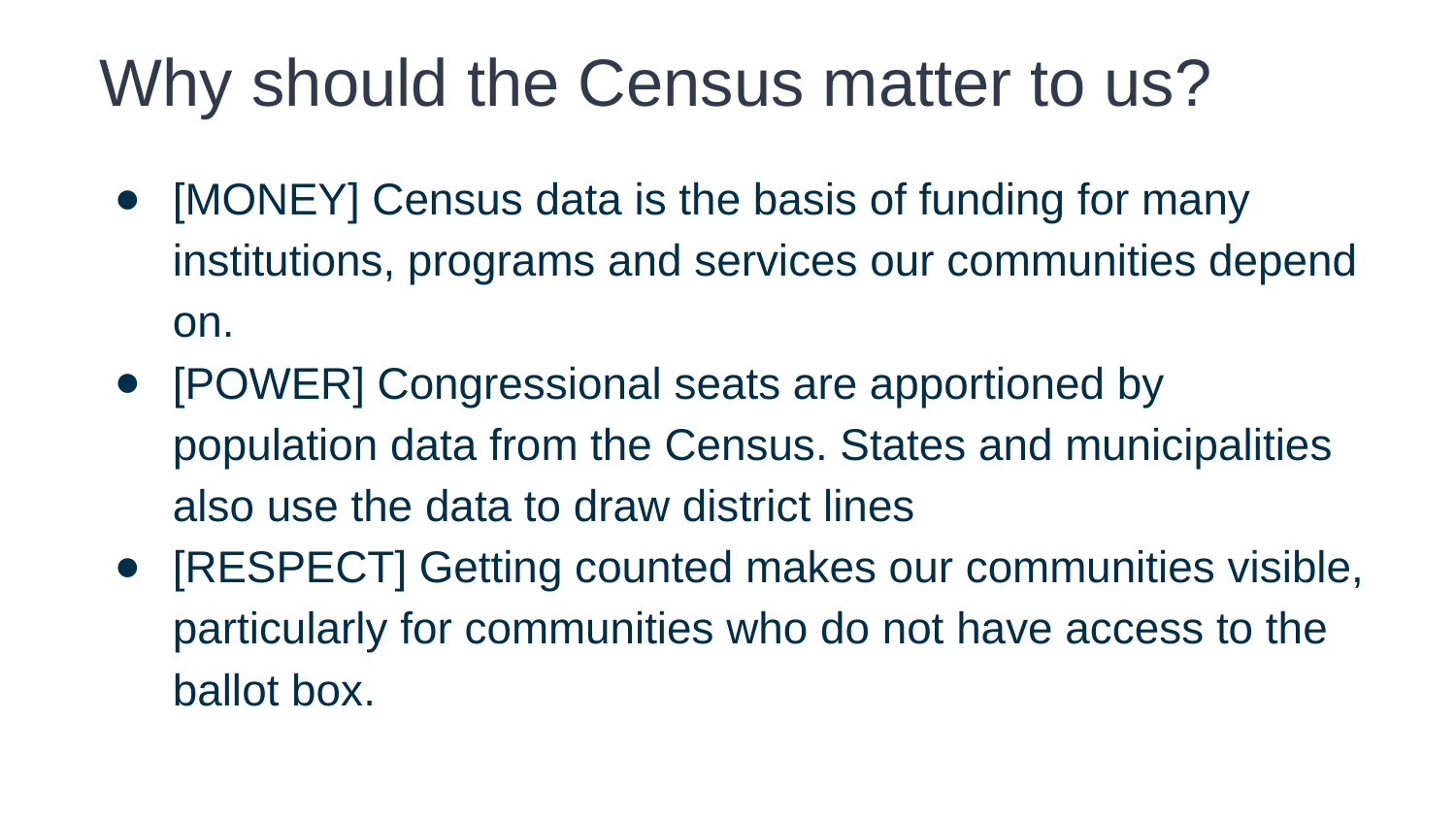

Why should the Census matter to us?
[MONEY] Census data is the basis of funding for many institutions, programs and services our communities depend on.
[POWER] Congressional seats are apportioned by population data from the Census. States and municipalities also use the data to draw district lines
[RESPECT] Getting counted makes our communities visible, particularly for communities who do not have access to the ballot box.